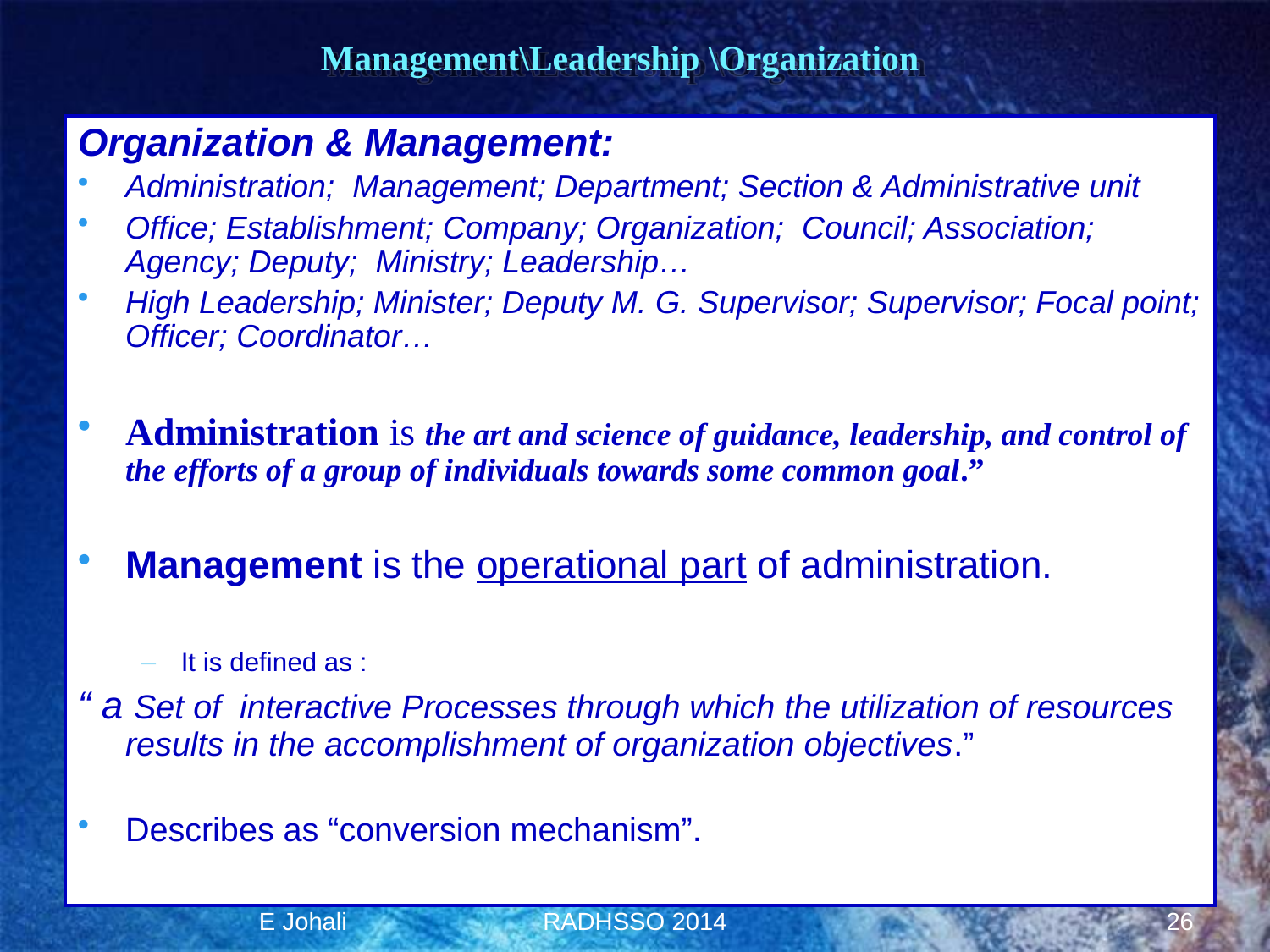

# Management\Leadership \Organization
Organization & Management:
Administration;  Management; Department; Section & Administrative unit
Office; Establishment; Company; Organization;  Council; Association; Agency; Deputy;  Ministry; Leadership…
High Leadership; Minister; Deputy M. G. Supervisor; Supervisor; Focal point; Officer; Coordinator…

Administration is the art and science of guidance, leadership, and control of the efforts of a group of individuals towards some common goal.”

Management is the operational part of administration.

It is defined as :
“ a Set of  interactive Processes through which the utilization of resources results in the accomplishment of organization objectives.”

Describes as “conversion mechanism”.
E Johali
RADHSSO 2014
26